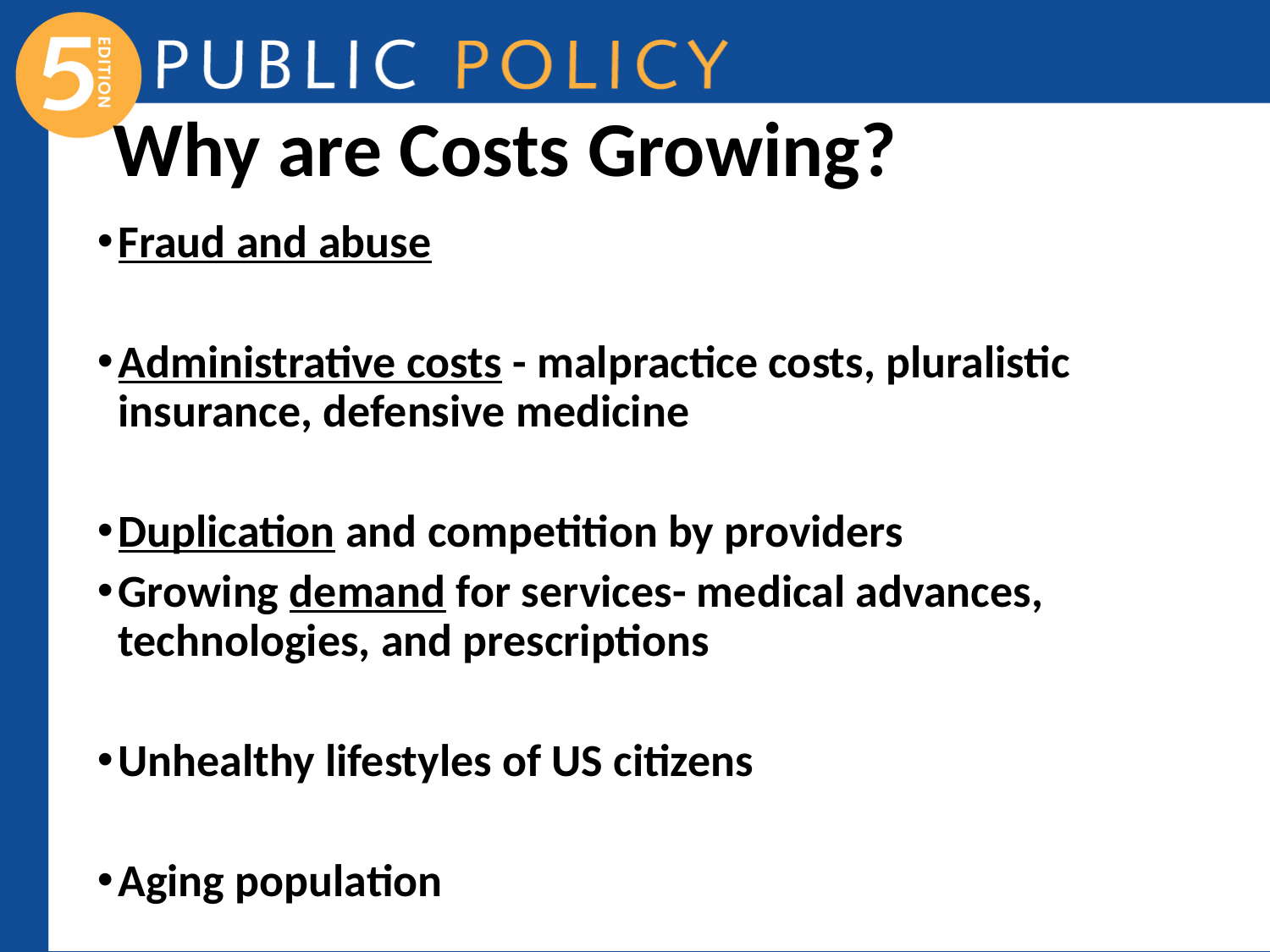

# Why are Costs Growing?
Fraud and abuse

Administrative costs - malpractice costs, pluralistic insurance, defensive medicine

Duplication and competition by providers
Growing demand for services- medical advances, technologies, and prescriptions

Unhealthy lifestyles of US citizens

Aging population